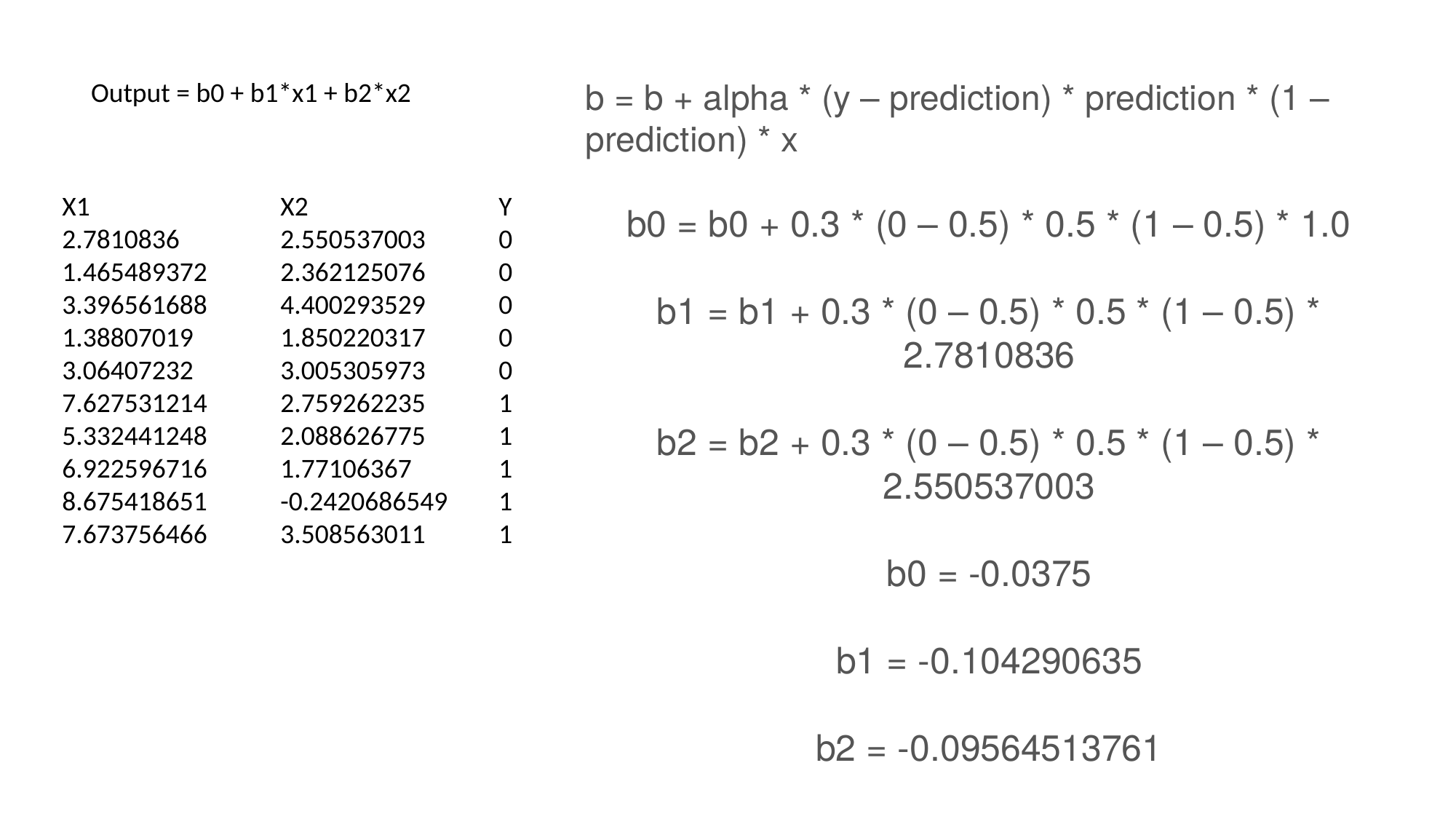

Output = b0 + b1*x1 + b2*x2
b = b + alpha * (y – prediction) * prediction * (1 – prediction) * x

b0 = b0 + 0.3 * (0 – 0.5) * 0.5 * (1 – 0.5) * 1.0

b1 = b1 + 0.3 * (0 – 0.5) * 0.5 * (1 – 0.5) * 2.7810836

b2 = b2 + 0.3 * (0 – 0.5) * 0.5 * (1 – 0.5) * 2.550537003

b0 = -0.0375

b1 = -0.104290635

b2 = -0.09564513761

X1		X2		Y
2.7810836	2.550537003	0
1.465489372	2.362125076	0
3.396561688	4.400293529	0
1.38807019	1.850220317	0
3.06407232	3.005305973	0
7.627531214	2.759262235	1
5.332441248	2.088626775	1
6.922596716	1.77106367	1
8.675418651	-0.2420686549	1
7.673756466	3.508563011	1